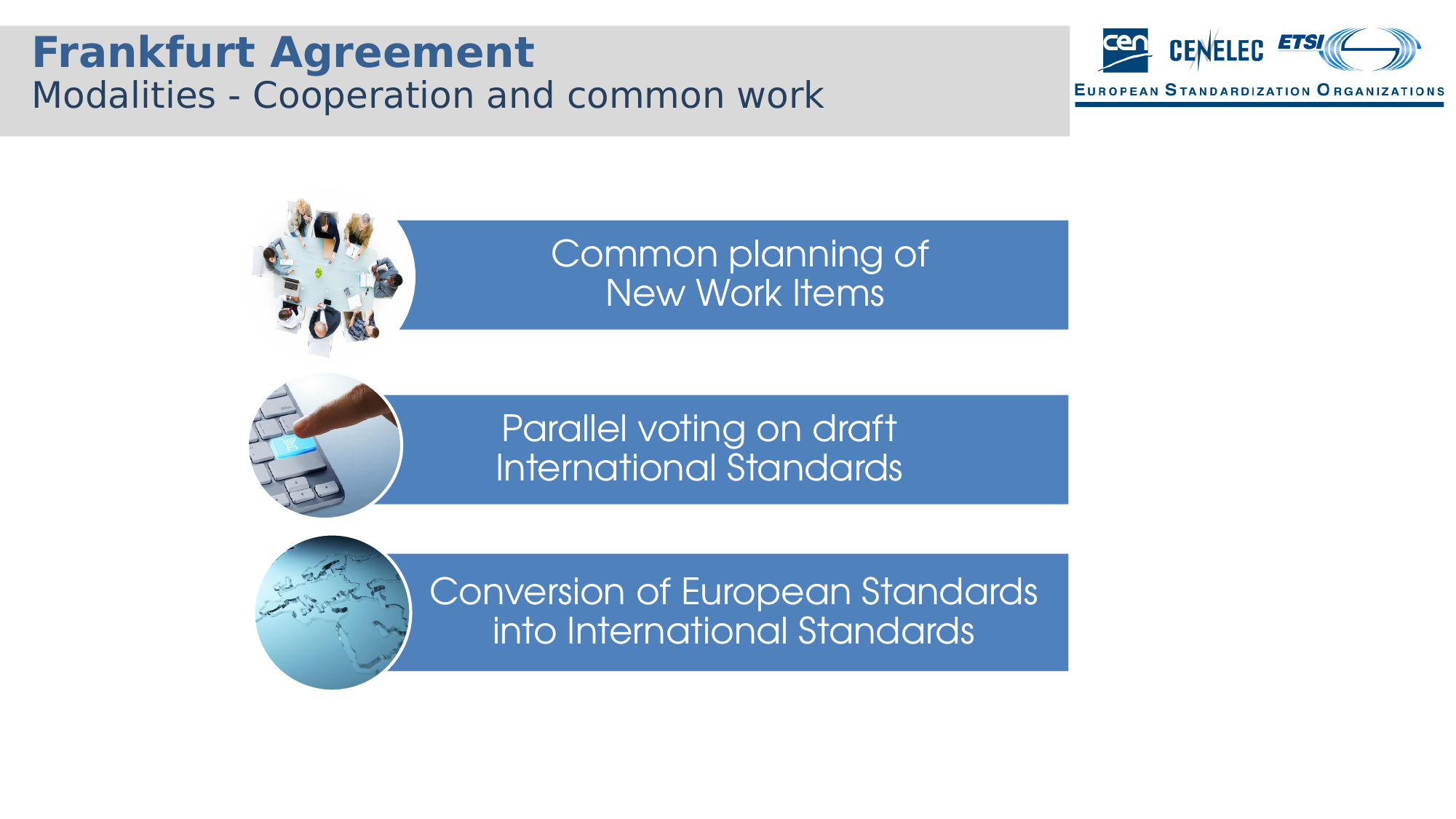

Frankfurt Agreement
Modalities - Cooperation and common work

Common planning of
New Work Items

Parallel voting on draft
International Standards

Conversion of European Standards into International Standards